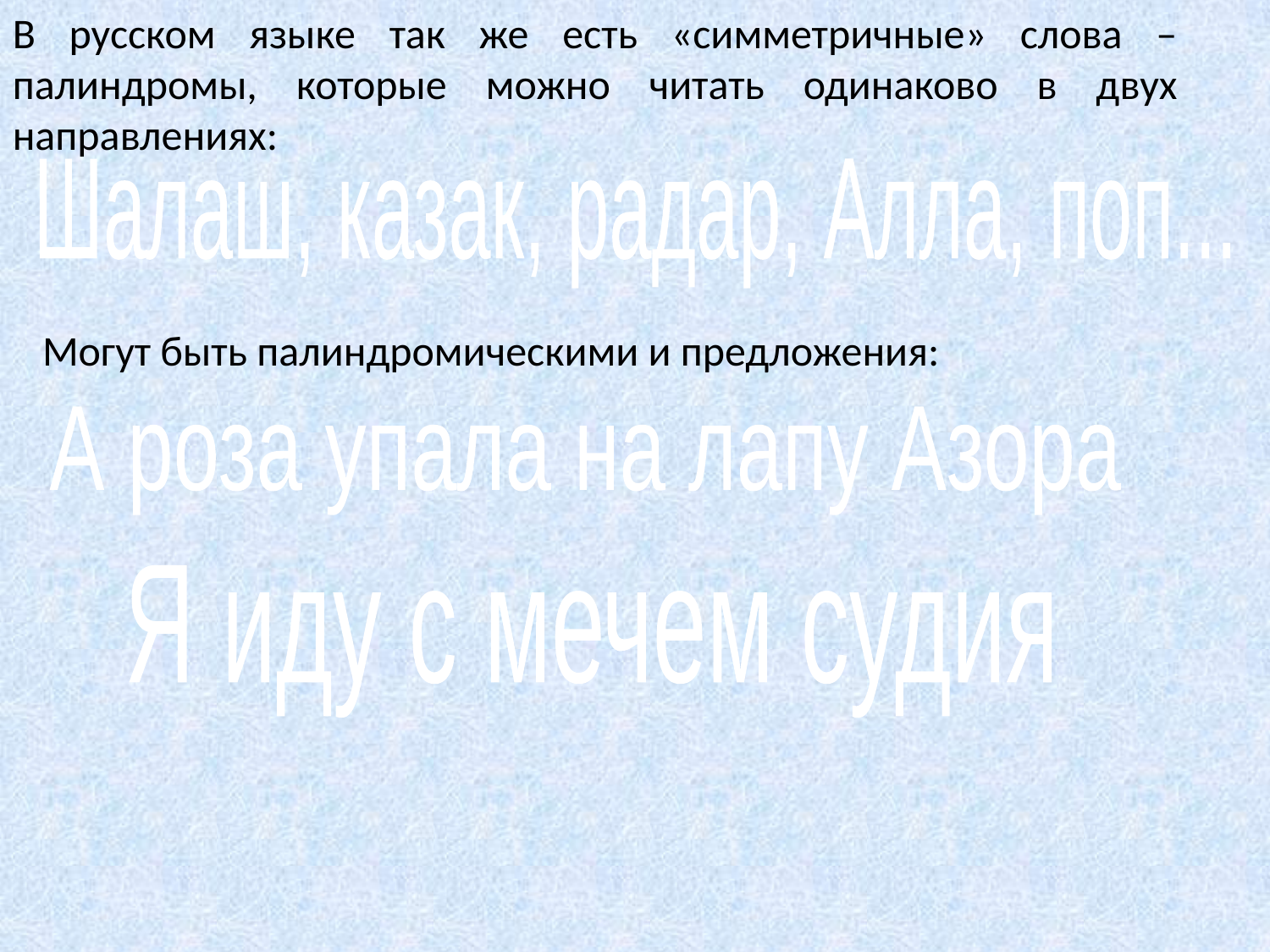

В русском языке так же есть «симметричные» слова – палиндромы, которые можно читать одинаково в двух направлениях:
 Шалаш, казак, радар, Алла, поп...
Могут быть палиндромическими и предложения:
А роза упала на лапу Азора
 Я иду с мечем судия